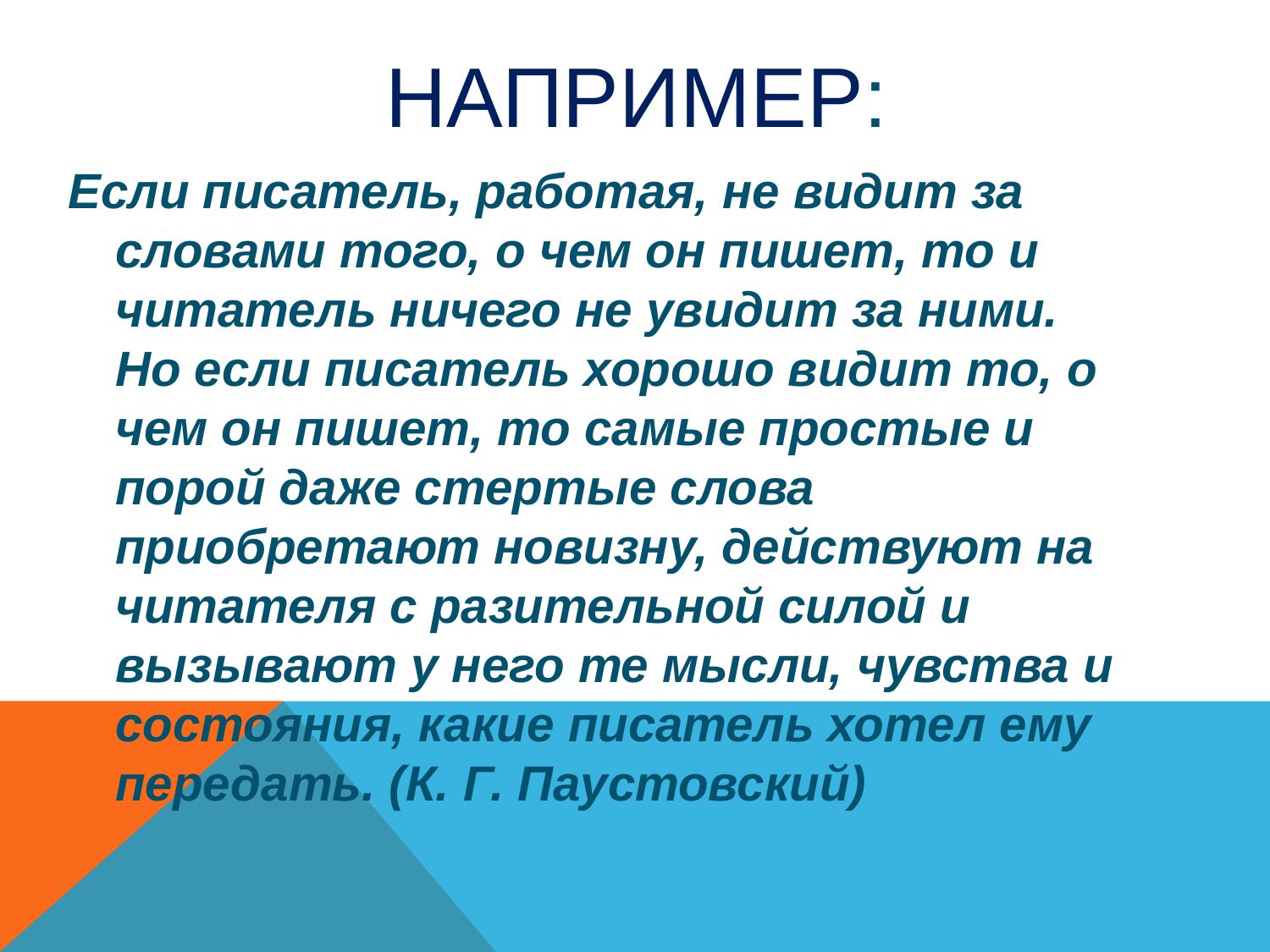

# наПРимер:
Если писатель, работая, не видит за словами того, о чем он пишет, то и читатель ничего не увидит за ними.
Но если писатель хорошо видит то, о чем он пишет, то самые простые и порой даже стертые слова приобретают новизну, действуют на читателя с разительной силой и вызывают у него те мысли, чувства и состояния, какие писатель хотел ему передать. (К. Г. Паустовский)